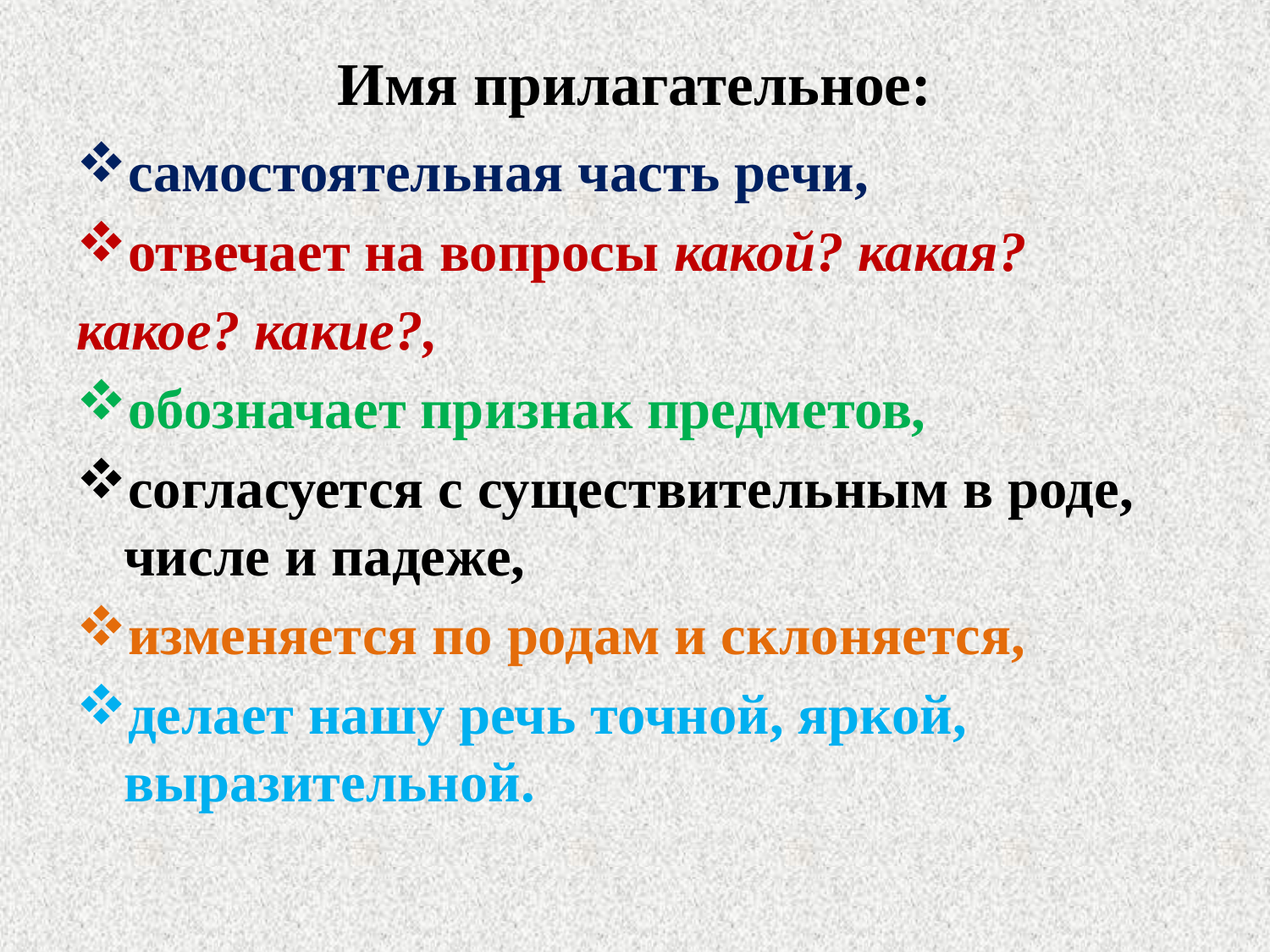

# Имя прилагательное:
самостоятельная часть речи,
отвечает на вопросы какой? какая?
какое? какие?,
обозначает признак предметов,
согласуется с существительным в роде, числе и падеже,
изменяется по родам и склоняется,
делает нашу речь точной, яркой, выразительной.